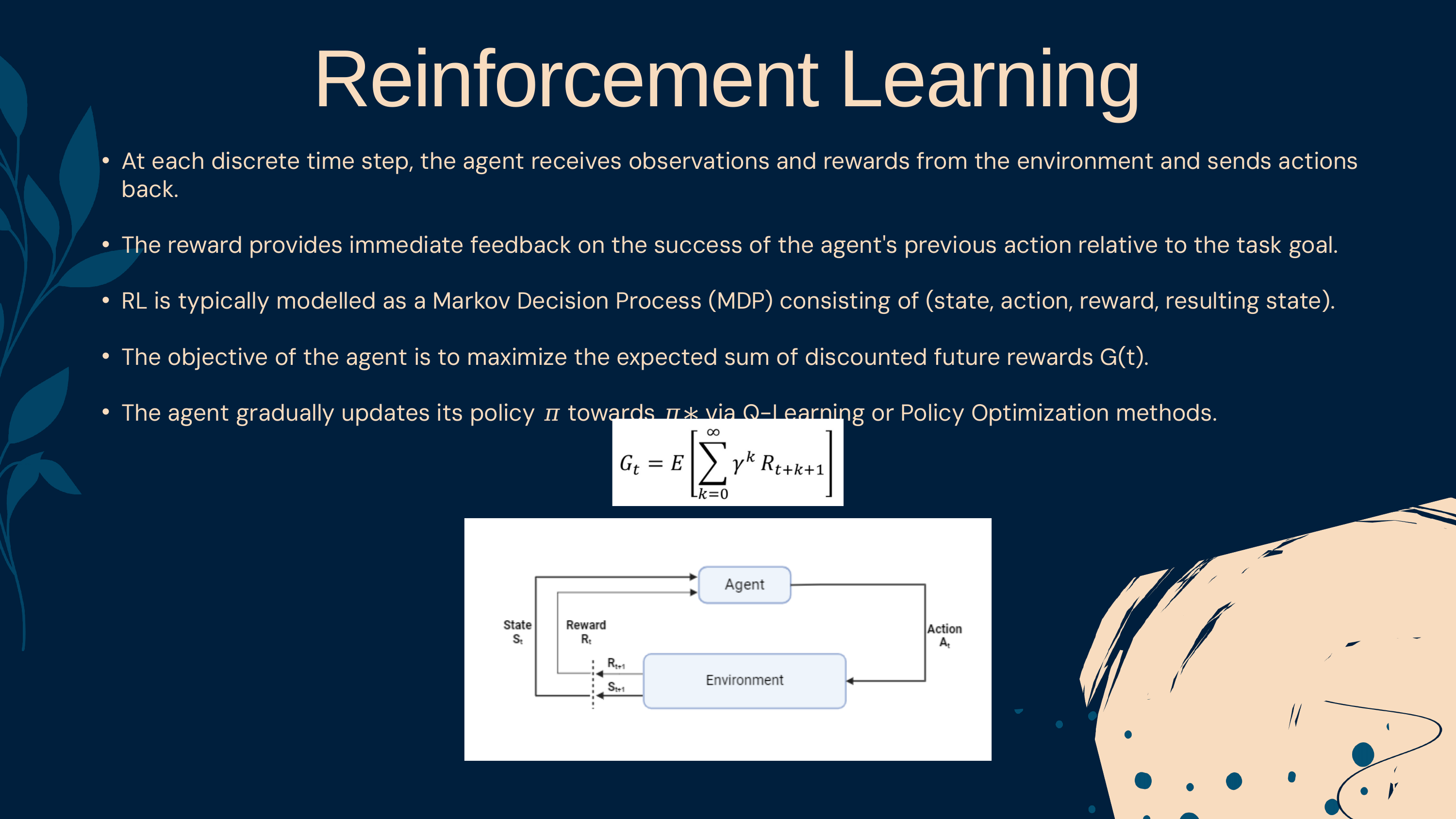

Reinforcement Learning

At each discrete time step, the agent receives observations and rewards from the environment and sends actions back.

The reward provides immediate feedback on the success of the agent's previous action relative to the task goal.

RL is typically modelled as a Markov Decision Process (MDP) consisting of (state, action, reward, resulting state).

The objective of the agent is to maximize the expected sum of discounted future rewards G(t).

The agent gradually updates its policy 𝜋 towards 𝜋∗ via Q-Learning or Policy Optimization methods.